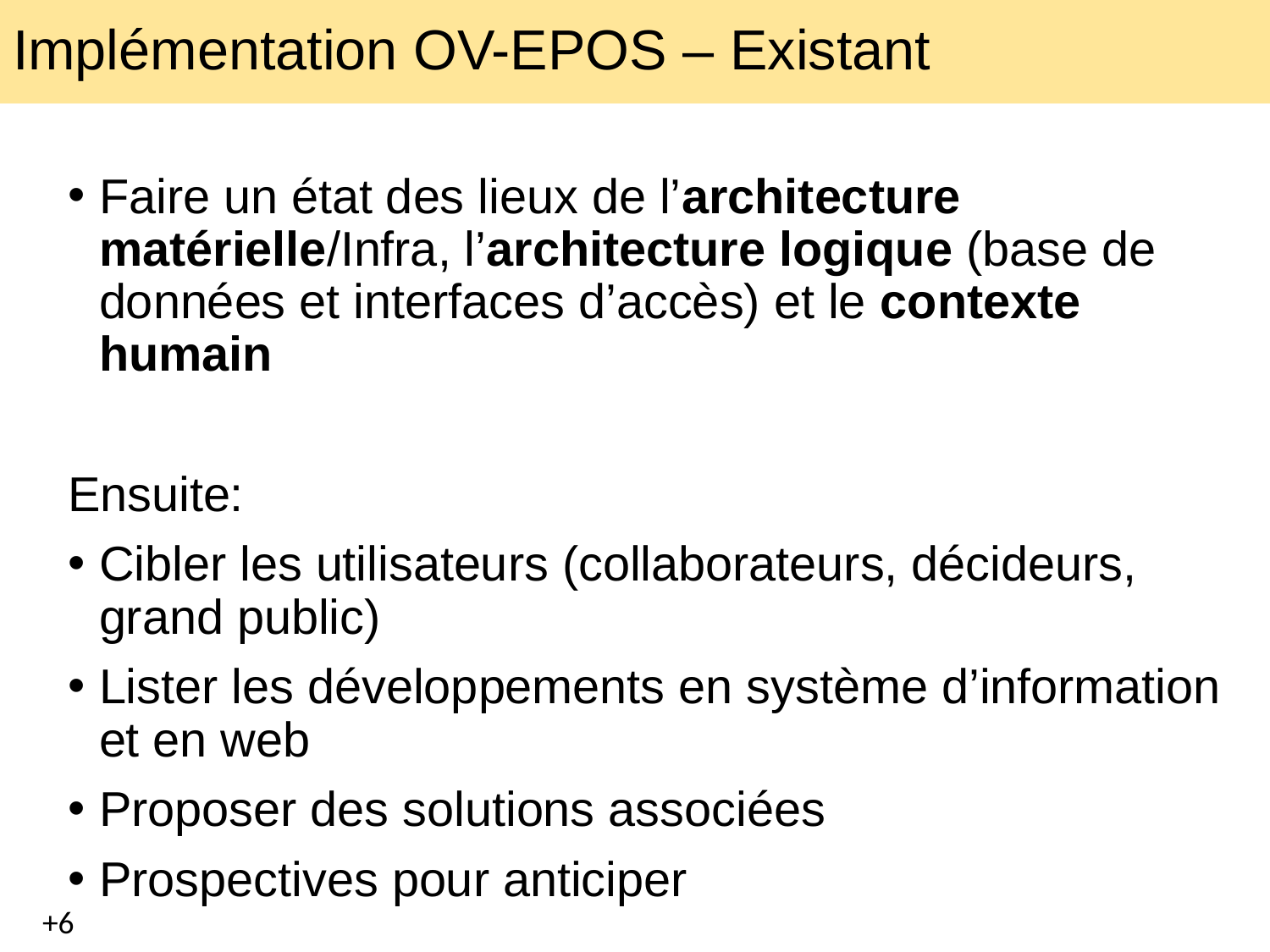

# Implémentation OV-EPOS – Existant
Faire un état des lieux de l’architecture matérielle/Infra, l’architecture logique (base de données et interfaces d’accès) et le contexte humain

Ensuite:
Cibler les utilisateurs (collaborateurs, décideurs, grand public)
Lister les développements en système d’information et en web
Proposer des solutions associées
Prospectives pour anticiper
+6